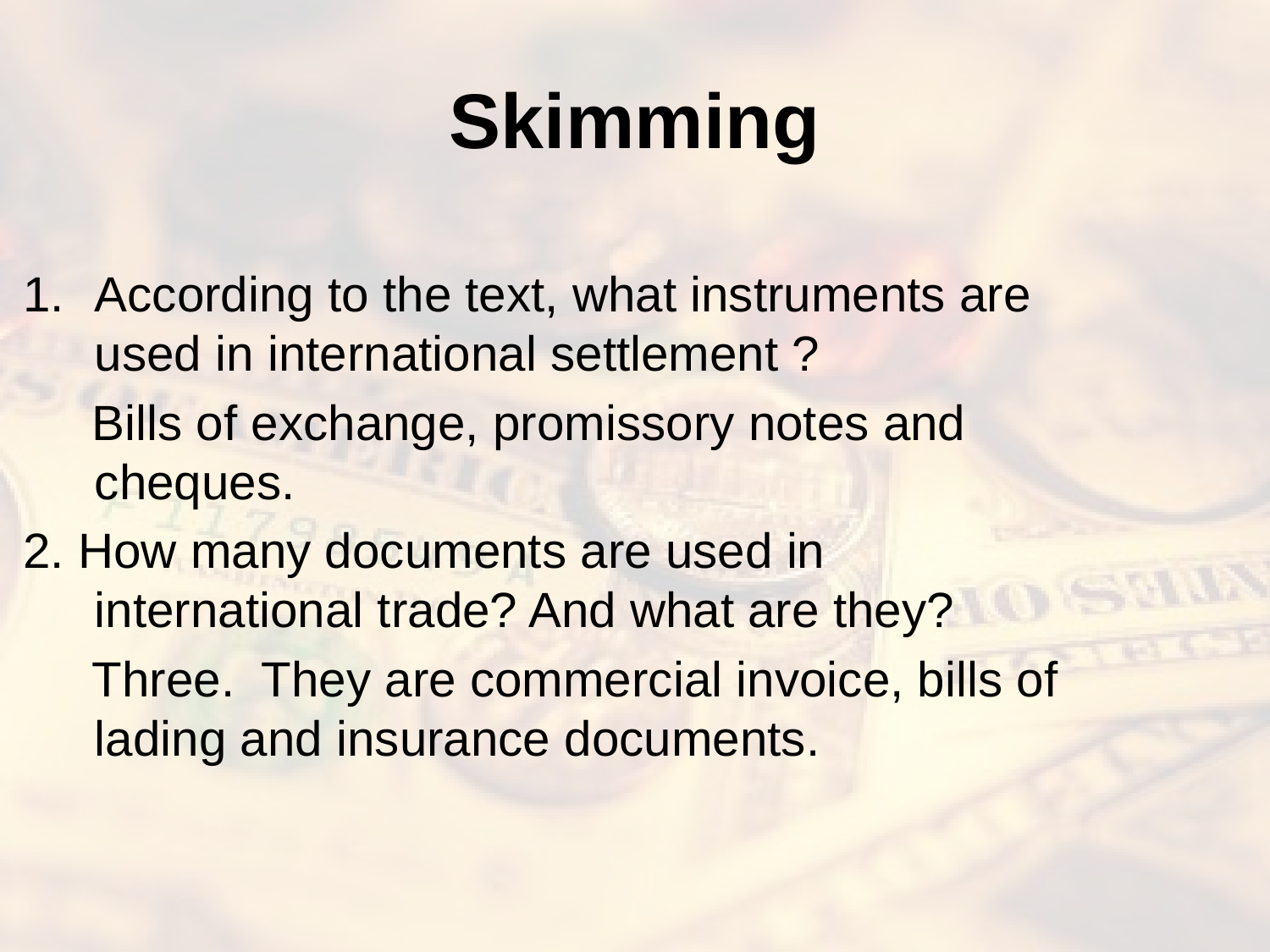

# Skimming
According to the text, what instruments are used in international settlement ?
     Bills of exchange, promissory notes and cheques.
2. How many documents are used in international trade? And what are they?
     Three.  They are commercial invoice, bills of lading and insurance documents.